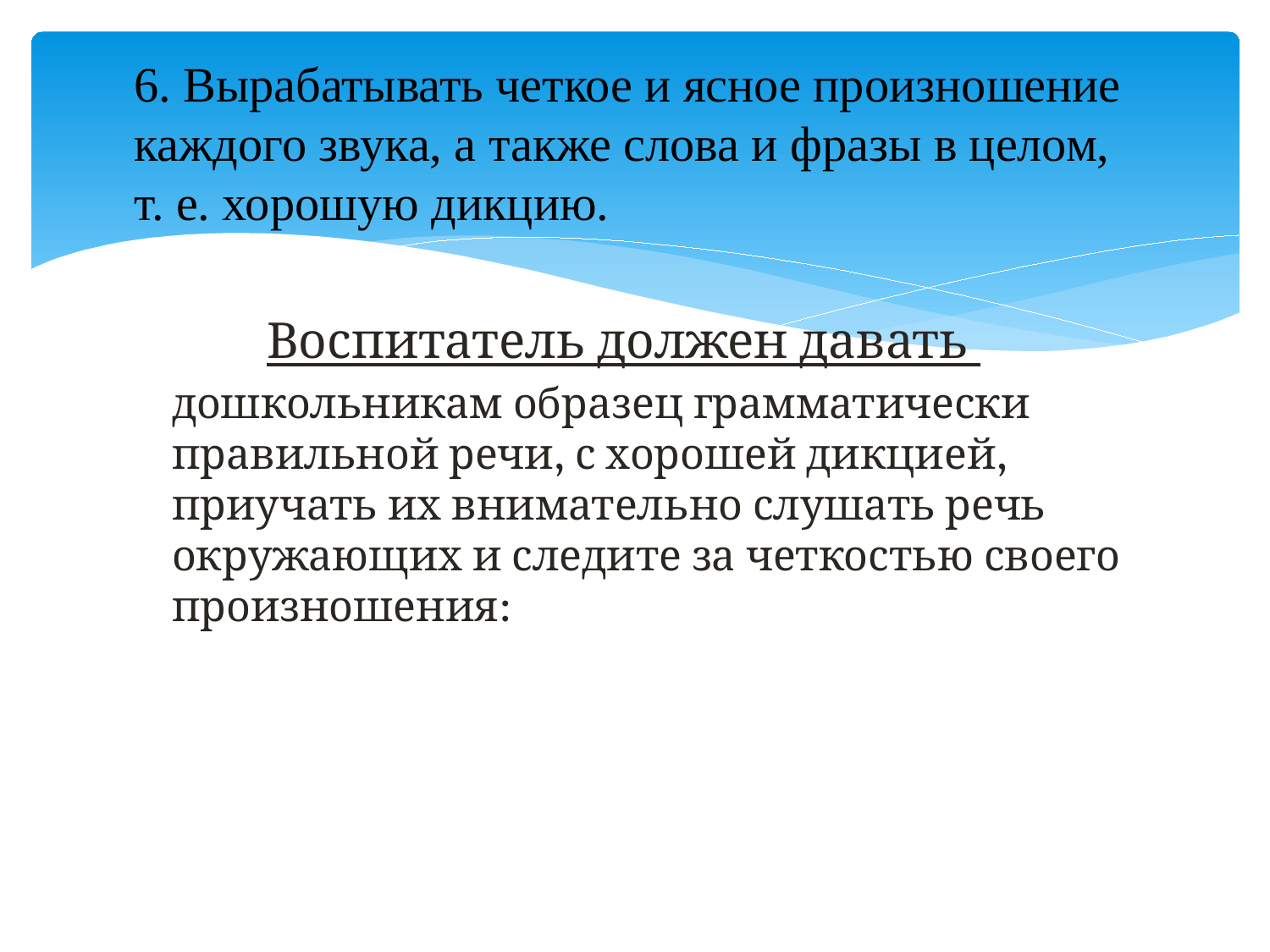

#
6. Вырабатывать четкое и ясное произношение каждого звука, а также слова и фразы в целом, т. е. хорошую дикцию.

        Воспитатель должен давать
дошкольникам образец грамматически правильной речи, с хорошей дикцией, приучать их внимательно слушать речь окружающих и следите за четкостью своего произношения: